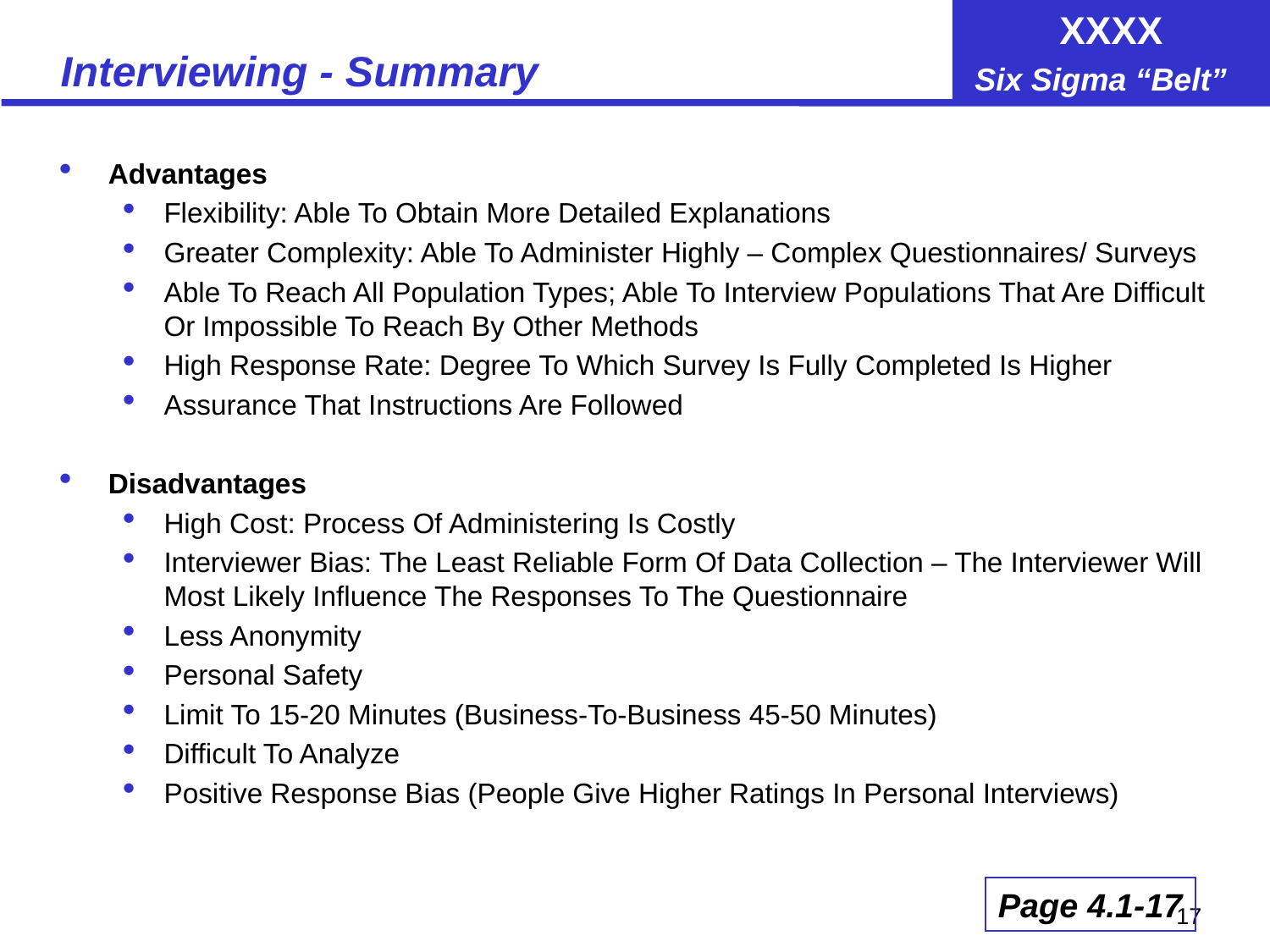

# Interviewing - Summary
Advantages
Flexibility: Able To Obtain More Detailed Explanations
Greater Complexity: Able To Administer Highly – Complex Questionnaires/ Surveys
Able To Reach All Population Types; Able To Interview Populations That Are Difficult Or Impossible To Reach By Other Methods
High Response Rate: Degree To Which Survey Is Fully Completed Is Higher
Assurance That Instructions Are Followed

Disadvantages
High Cost: Process Of Administering Is Costly
Interviewer Bias: The Least Reliable Form Of Data Collection – The Interviewer Will Most Likely Influence The Responses To The Questionnaire
Less Anonymity
Personal Safety
Limit To 15-20 Minutes (Business-To-Business 45-50 Minutes)
Difficult To Analyze
Positive Response Bias (People Give Higher Ratings In Personal Interviews)
Page 4.1-17